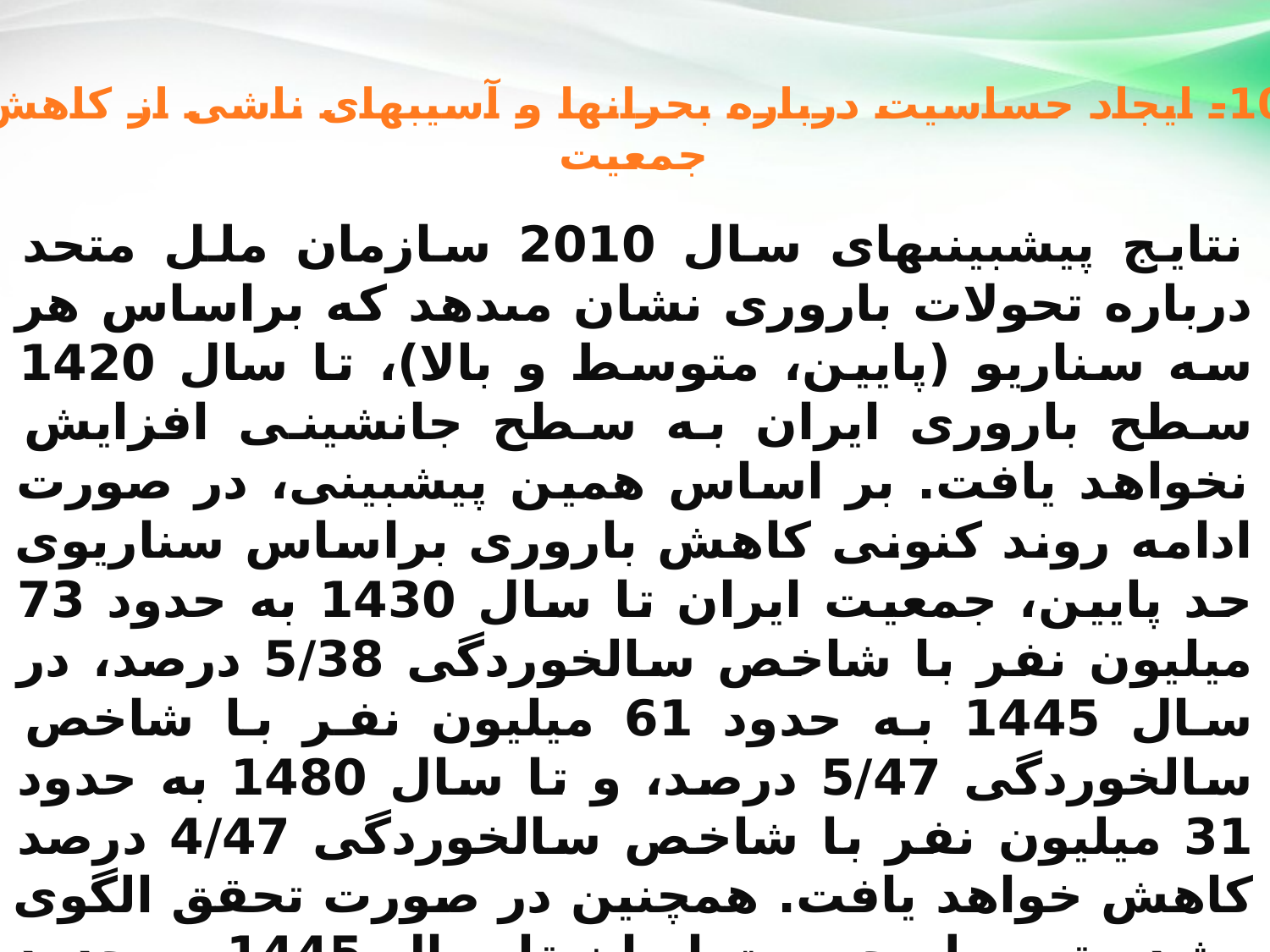

10- ايجاد حساسیت درباره بحران‏ها و آسيب‏هاى ناشى از كاهش جمعيت
نتايج پيش‏بينى‏هاى سال 2010 سازمان ملل متحد درباره تحولات بارورى نشان مى‏دهد كه براساس هر سه سناريو (پايين، متوسط و بالا)، تا سال 1420 سطح بارورى ايران به سطح جانشينى افزايش نخواهد يافت. بر اساس همين پيش‏بينى، در صورت ادامه روند كنونى كاهش بارورى براساس سناريوى حد پايين، جمعيت ايران تا سال 1430 به حدود 73 ميليون نفر با شاخص سالخوردگى 5/38 درصد، در سال 1445 به حدود 61 ميليون نفر با شاخص سالخوردگى 5/47 درصد، و تا سال 1480 به حدود 31 ميليون نفر با شاخص سالخوردگى 4/47 درصد كاهش خواهد يافت. همچنين در صورت تحقق الگوى رشد متوسط، جمعيت ايران تا سال 1445 به حدود 79 ميليون نفر با شاخص سالخوردگى 9/36 درصد، سپس تا سال 1480 به 62 ميليون نفر با شاخص سالخوردگى 7/34 درصد كاهش خواهد يافت (دبيرخانه شوراى عالى انقلاب فرهنگى، 1391).